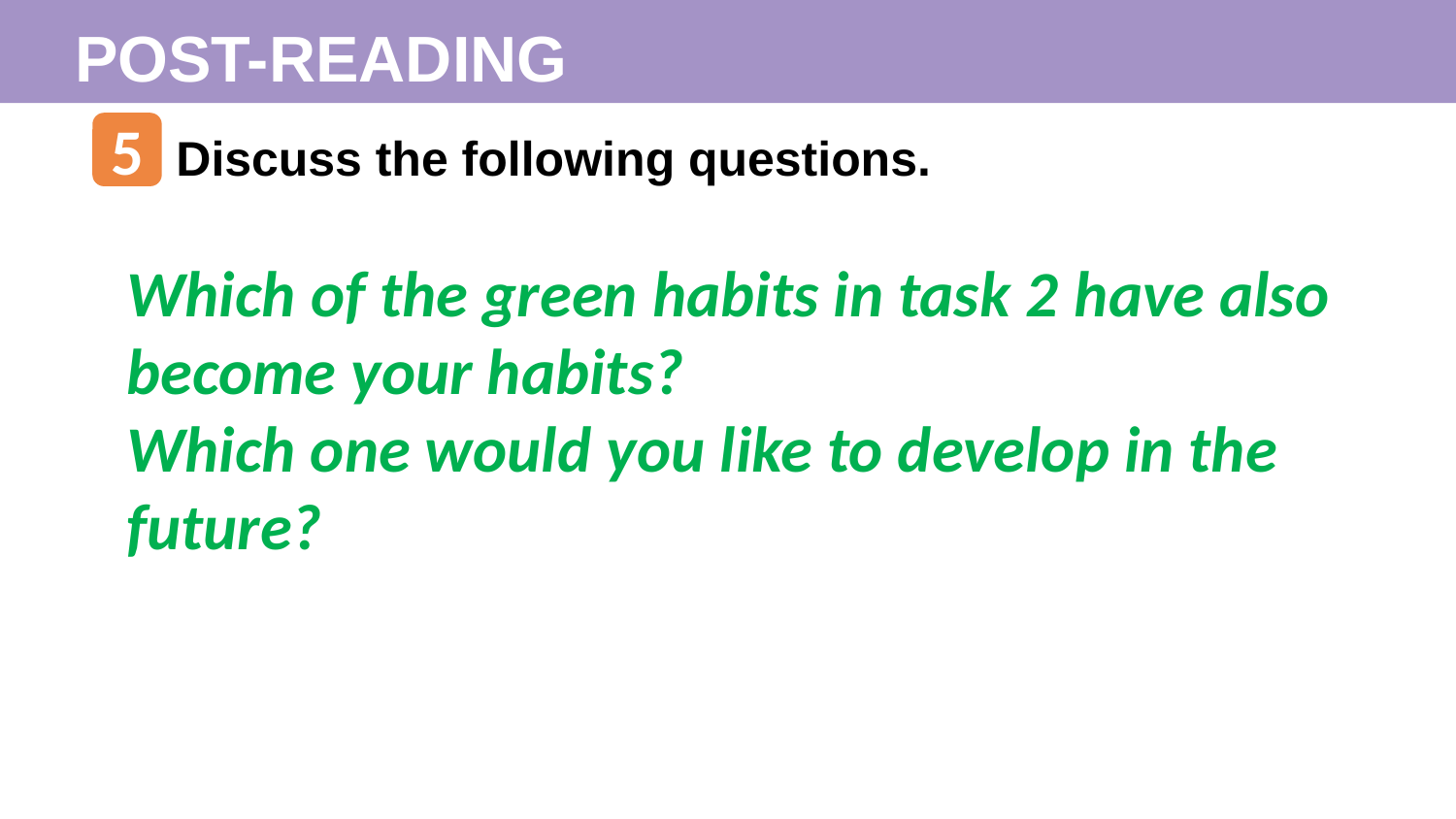

POST-READING
5
Discuss the following questions.
Which of the green habits in task 2 have also become your habits?
Which one would you like to develop in the future?